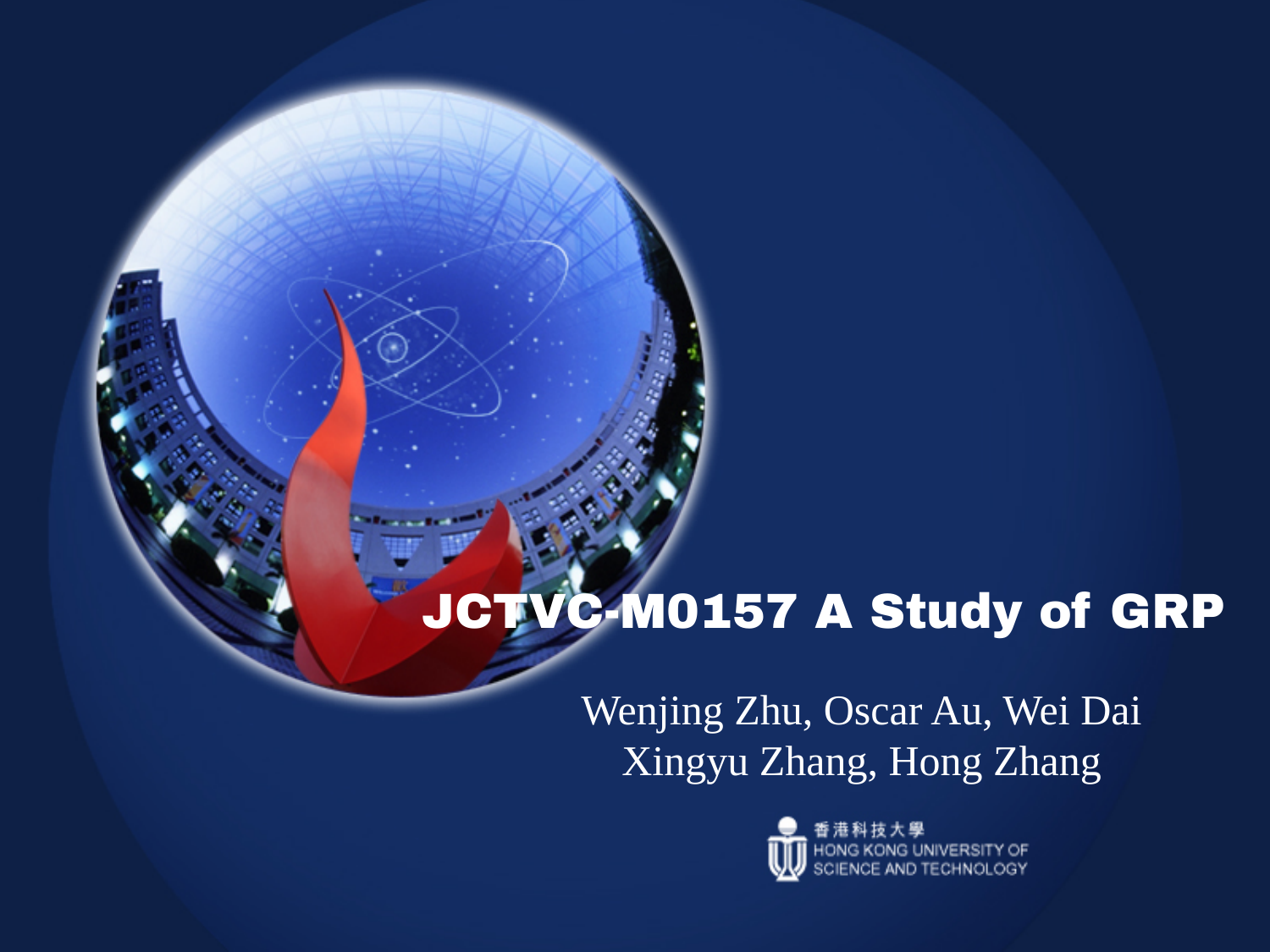

# JCTVC-M0157 A Study of GRP
Wenjing Zhu, Oscar Au, Wei Dai Xingyu Zhang, Hong Zhang